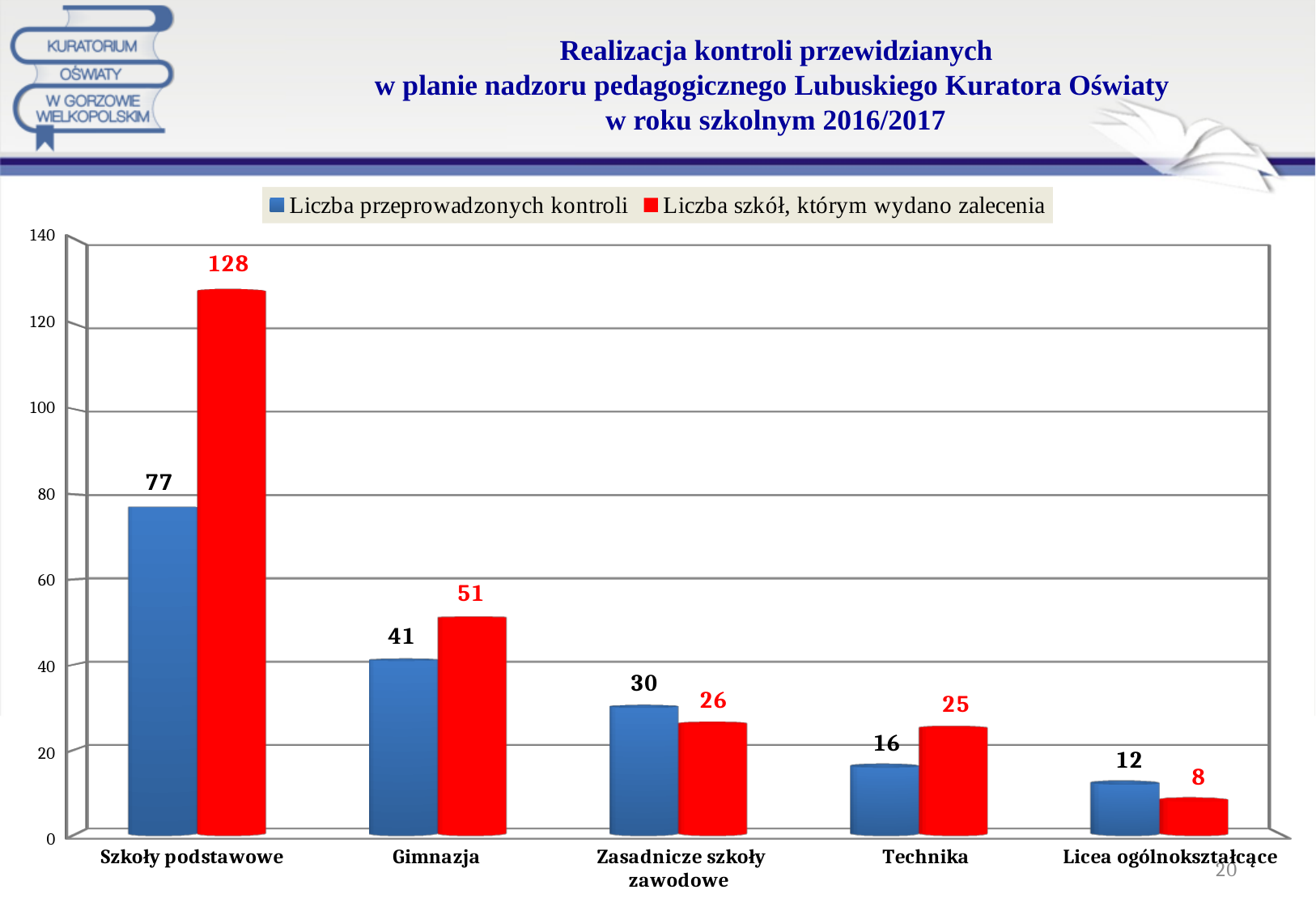

# Realizacja kontroli przewidzianych w planie nadzoru pedagogicznego Lubuskiego Kuratora Oświaty w roku szkolnym 2016/2017

[unsupported chart]

20